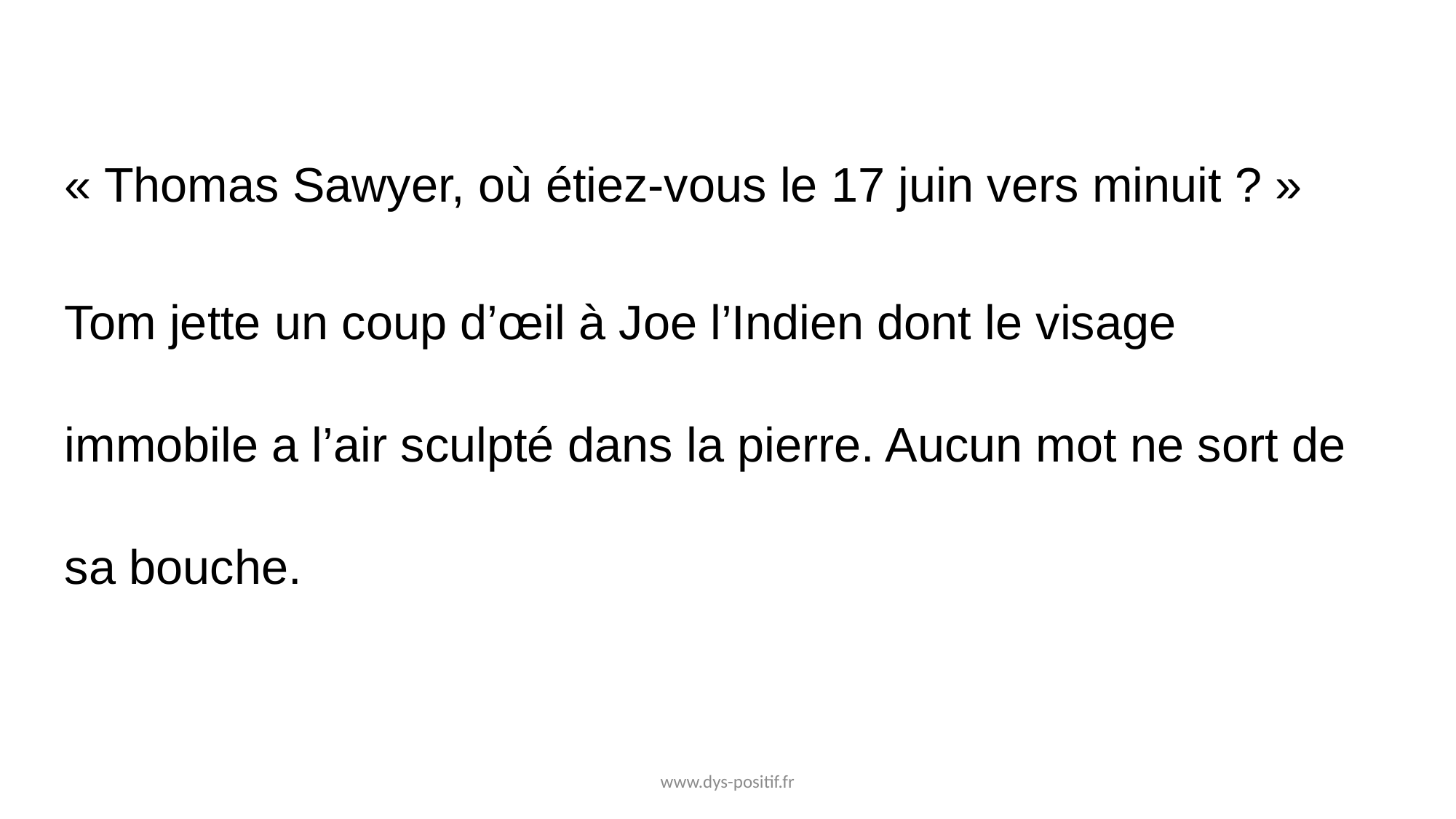

« Thomas Sawyer, où étiez-vous le 17 juin vers minuit ? »
Tom jette un coup d’œil à Joe l’Indien dont le visage immobile a l’air sculpté dans la pierre. Aucun mot ne sort de sa bouche.
www.dys-positif.fr